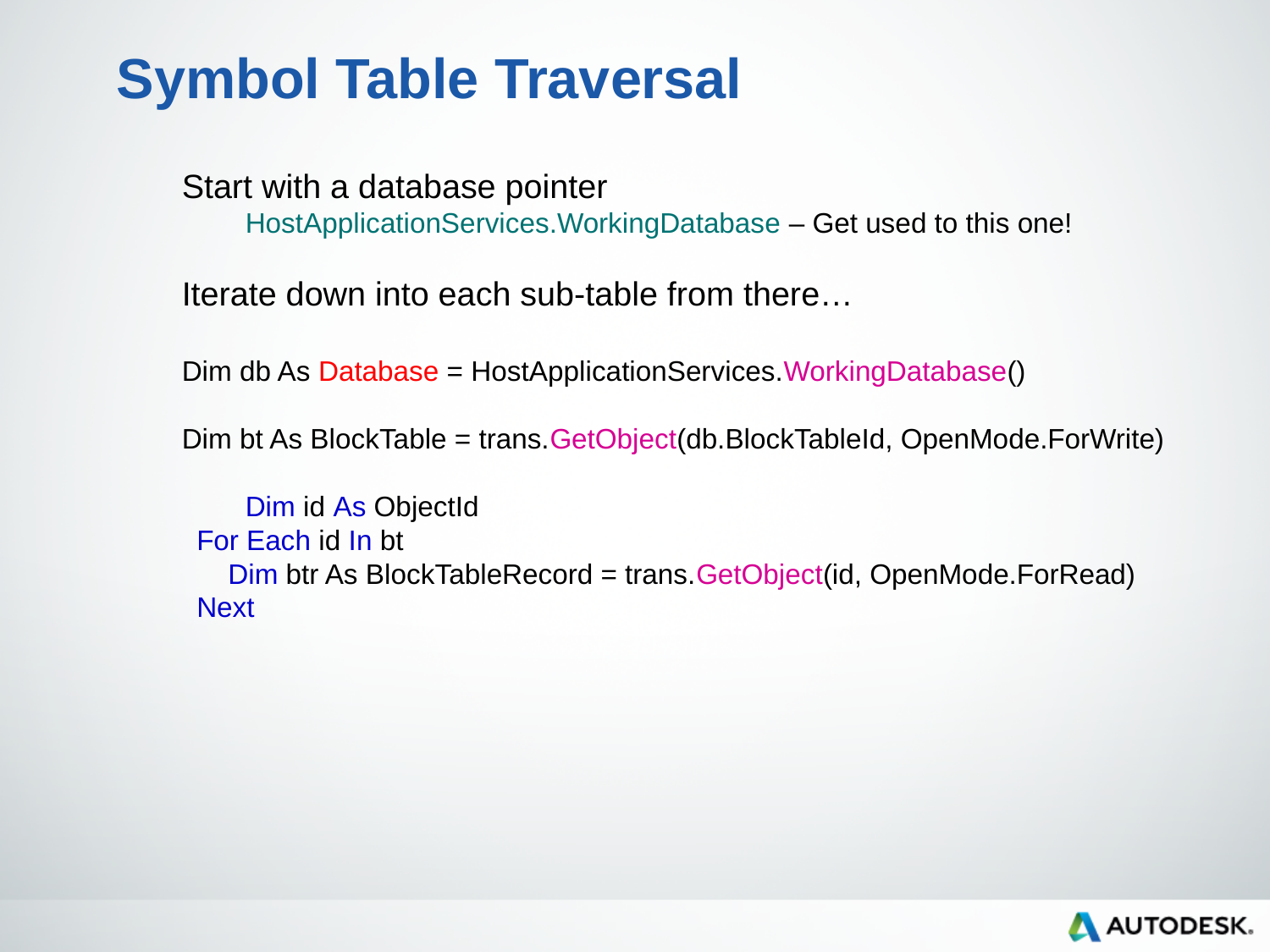

Symbol Table Traversal
Start with a database pointer
HostApplicationServices.WorkingDatabase – Get used to this one!

Iterate down into each sub-table from there…

Dim db As Database = HostApplicationServices.WorkingDatabase()

Dim bt As BlockTable = trans.GetObject(db.BlockTableId, OpenMode.ForWrite)

	Dim id As ObjectId
          For Each id In bt
              Dim btr As BlockTableRecord = trans.GetObject(id, OpenMode.ForRead)
          Next